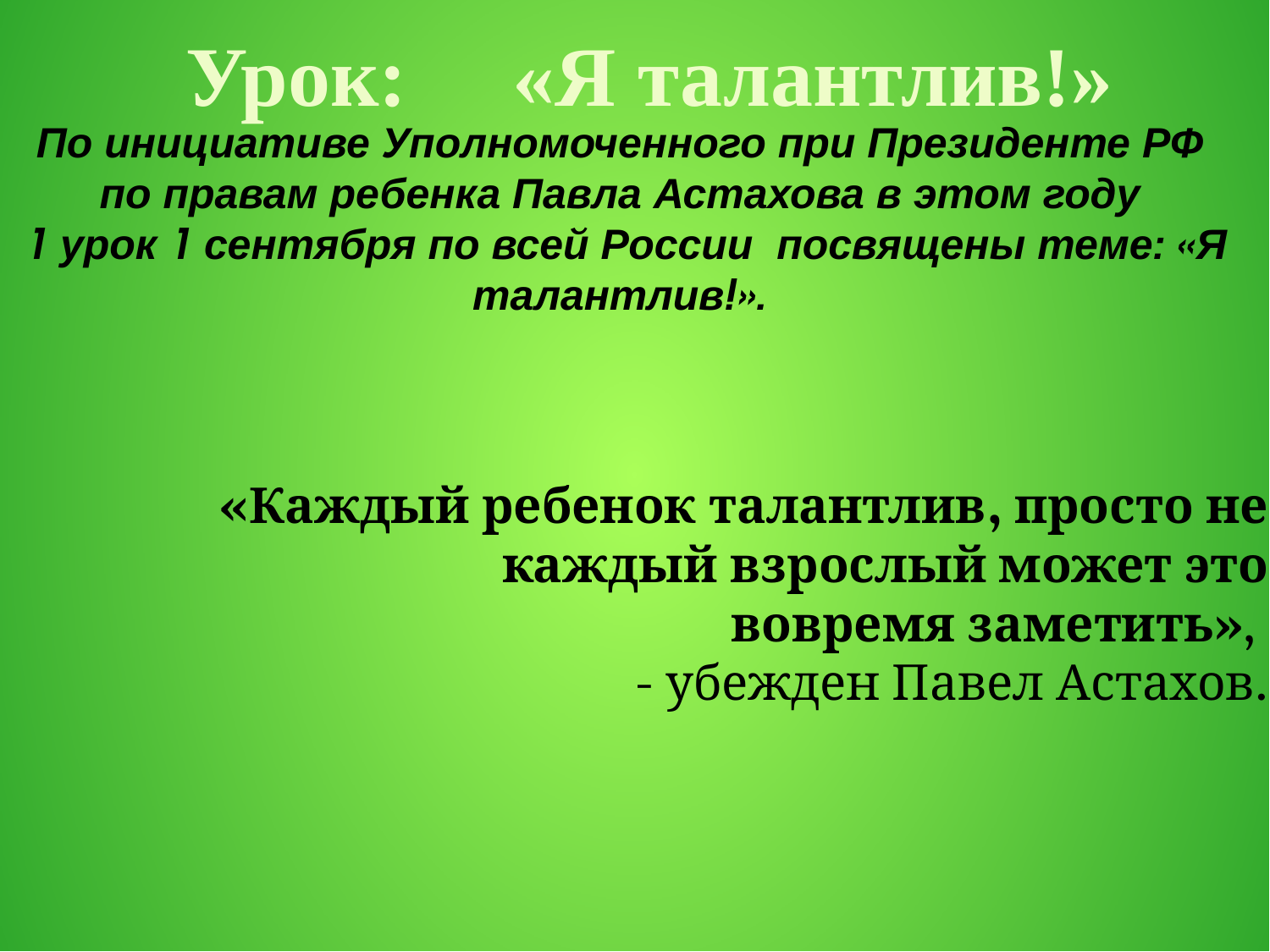

Урок:     «Я талантлив!»

По инициативе Уполномоченного при Президенте РФ по правам ребенка Павла Астахова в этом году
 1 урок 1 сентября по всей России  посвящены теме: «Я талантлив!».
«Каждый ребенок талантлив, просто не каждый взрослый может это
 вовремя заметить»,
 - убежден Павел Астахов.